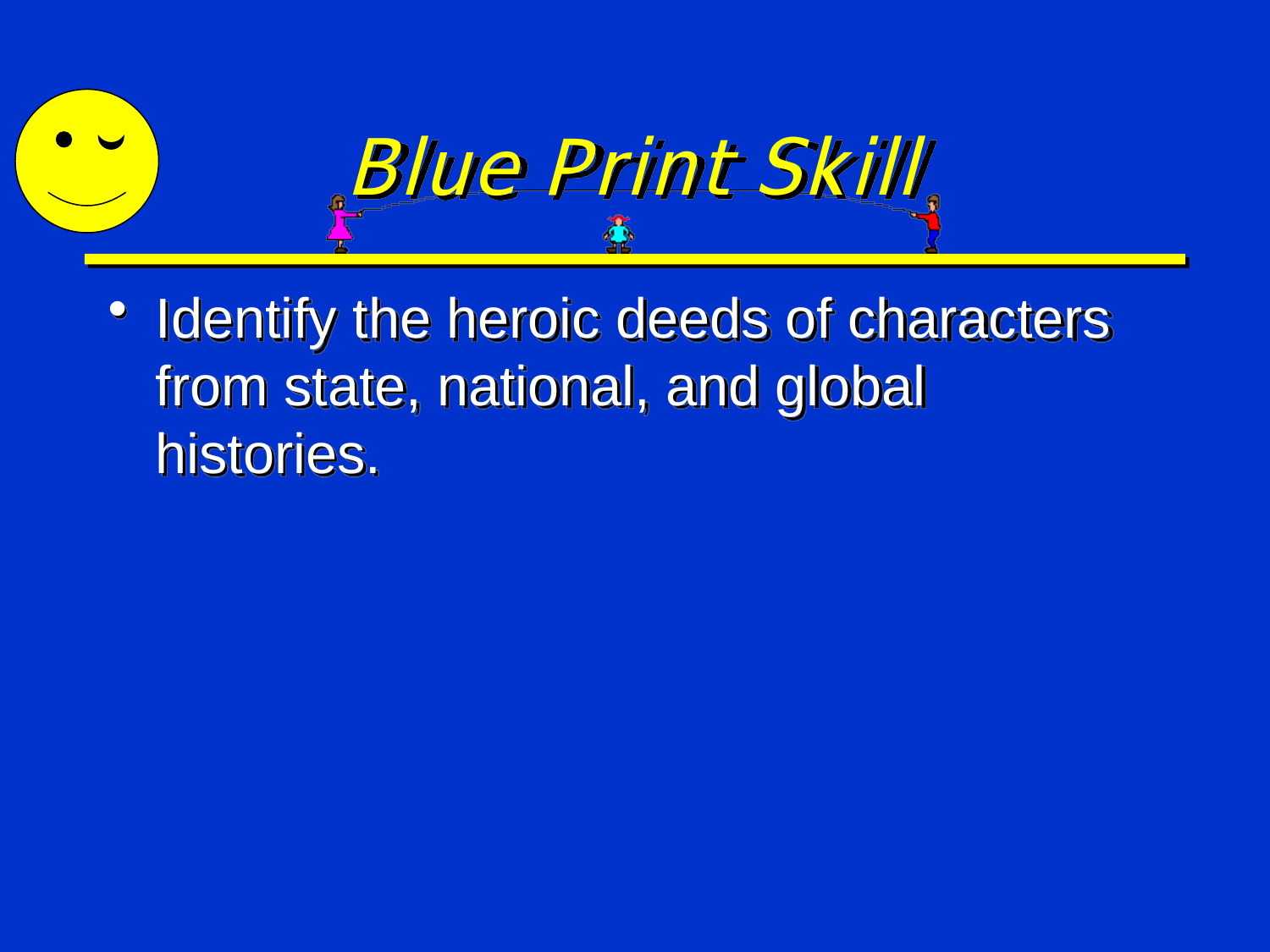

# Blue Print Skill
Identify the heroic deeds of characters from state, national, and global histories.